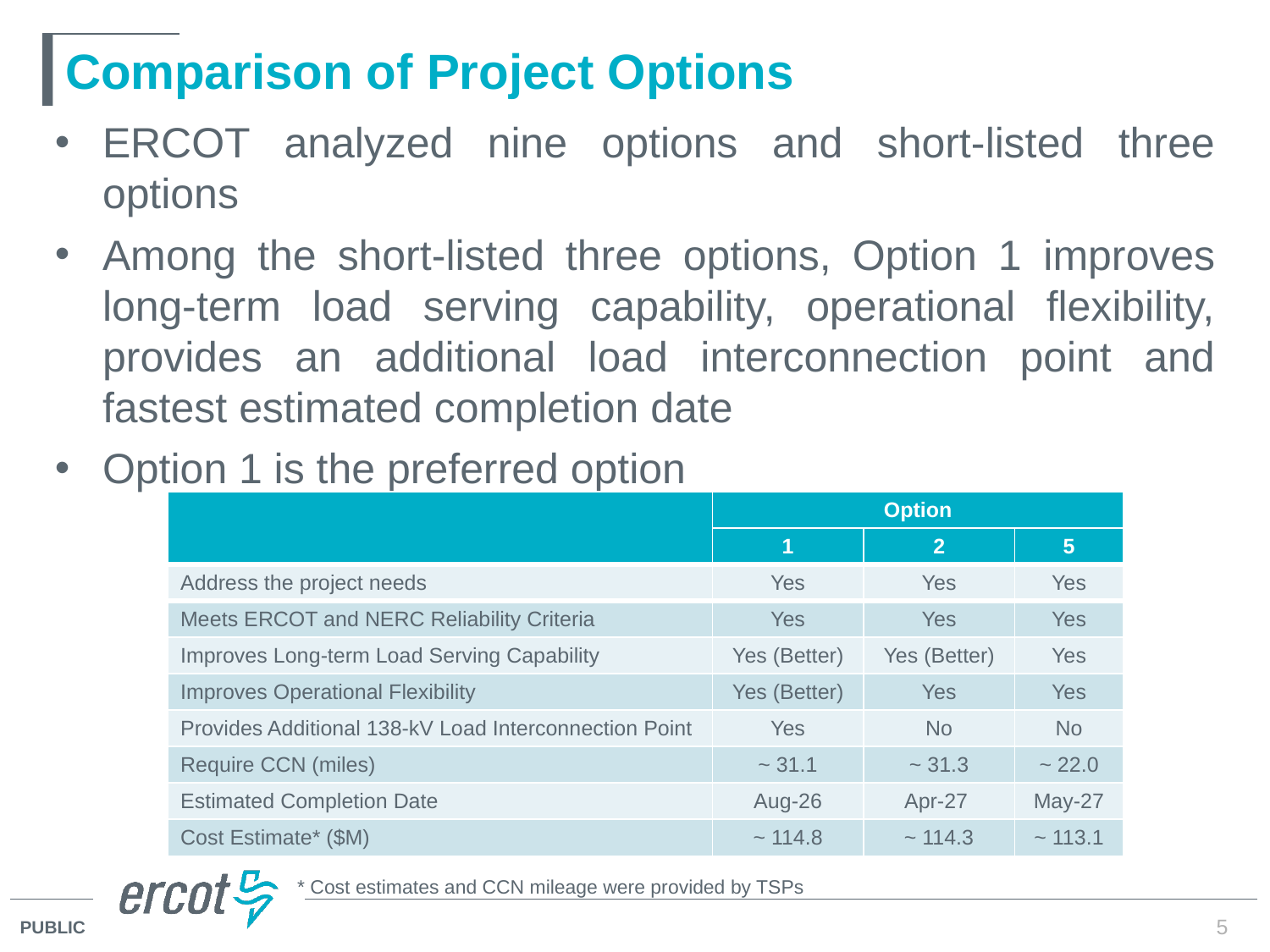

# Comparison of Project Options
ERCOT analyzed nine options and short-listed three options
Among the short-listed three options, Option 1 improves long-term load serving capability, operational flexibility, provides an additional load interconnection point and fastest estimated completion date
Option 1 is the preferred option
|  | Option |  |  |
| --- | --- | --- | --- |
|  | 1 | 2 | 5 |
| Address the project needs | Yes | Yes | Yes |
| Meets ERCOT and NERC Reliability Criteria | Yes | Yes | Yes |
| Improves Long-term Load Serving Capability | Yes (Better) | Yes (Better) | Yes |
| Improves Operational Flexibility | Yes (Better) | Yes | Yes |
| Provides Additional 138-kV Load Interconnection Point | Yes | No | No |
| Require CCN (miles) | ~ 31.1 | ~ 31.3 | ~ 22.0 |
| Estimated Completion Date | Aug-26 | Apr-27 | May-27 |
| Cost Estimate\* ($M) | ~ 114.8 | ~ 114.3 | ~ 113.1 |
* Cost estimates and CCN mileage were provided by TSPs
5